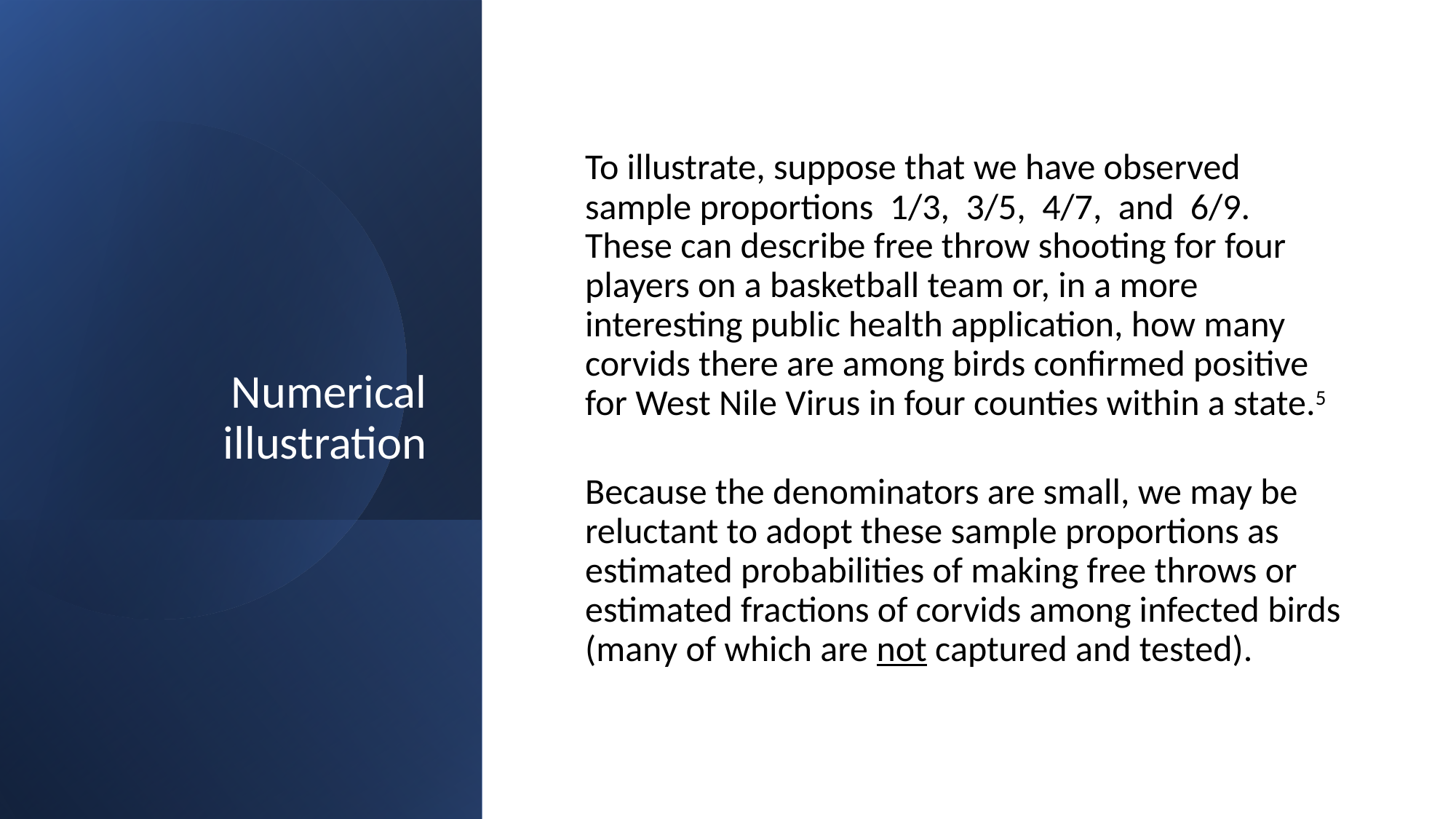

# Numerical illustration
To illustrate, suppose that we have observed sample proportions  1/3,  3/5,  4/7,  and  6/9.  These can describe free throw shooting for four players on a basketball team or, in a more interesting public health application, how many corvids there are among birds confirmed positive for West Nile Virus in four counties within a state.5

Because the denominators are small, we may be reluctant to adopt these sample proportions as estimated probabilities of making free throws or estimated fractions of corvids among infected birds (many of which are not captured and tested).